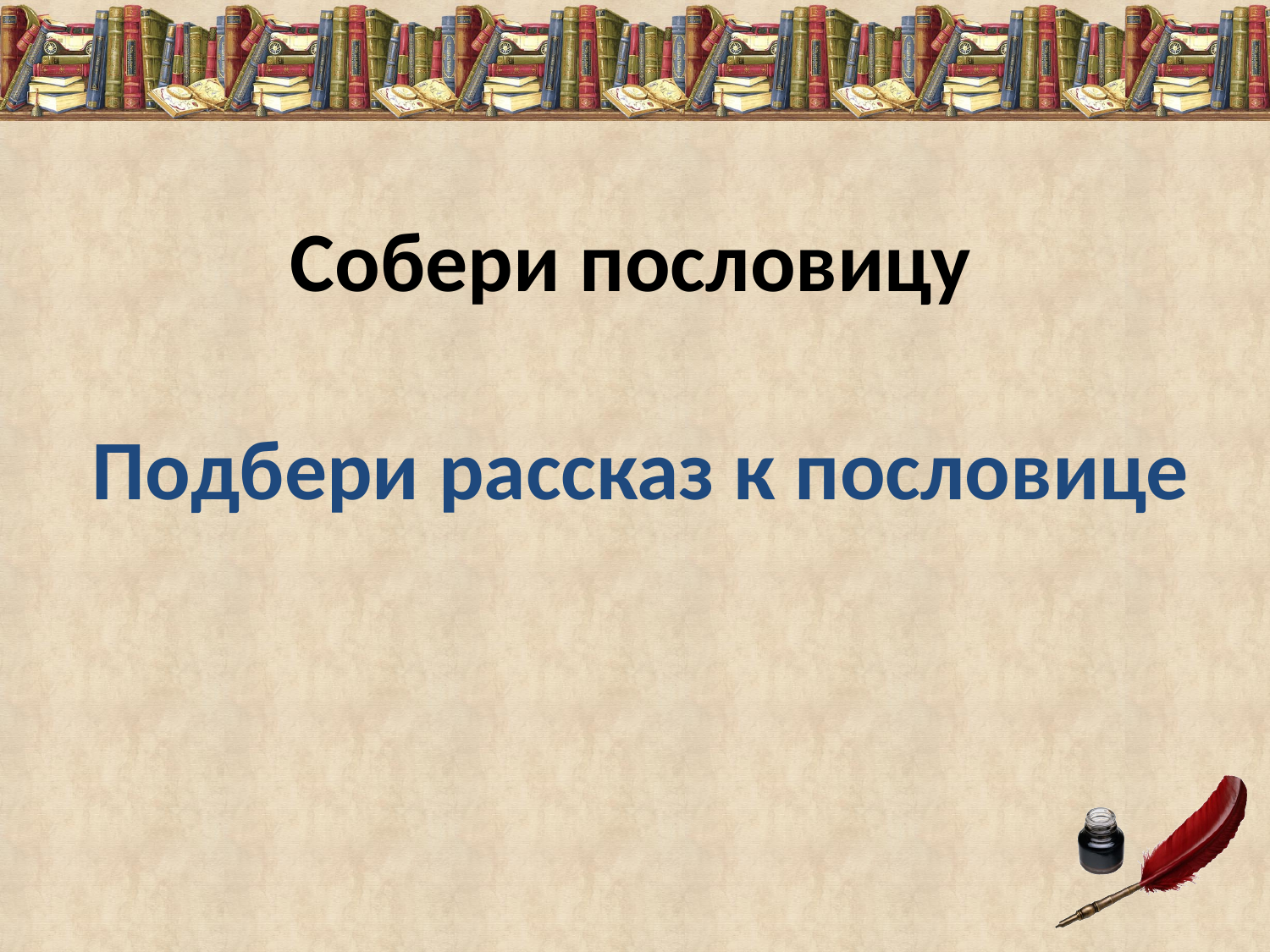

# Собери пословицу
Подбери рассказ к пословице